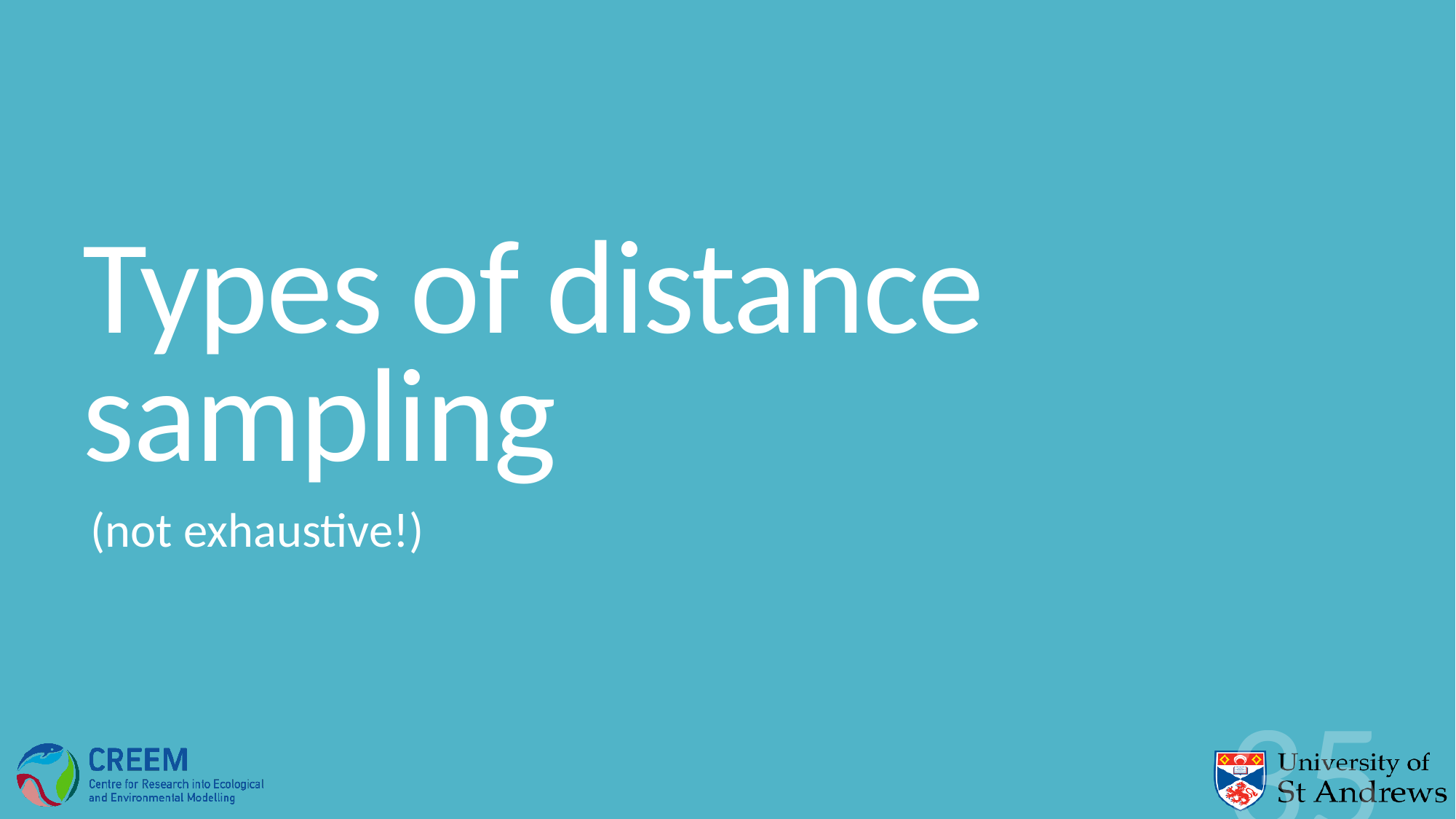

# Types of distance sampling
(not exhaustive!)
35